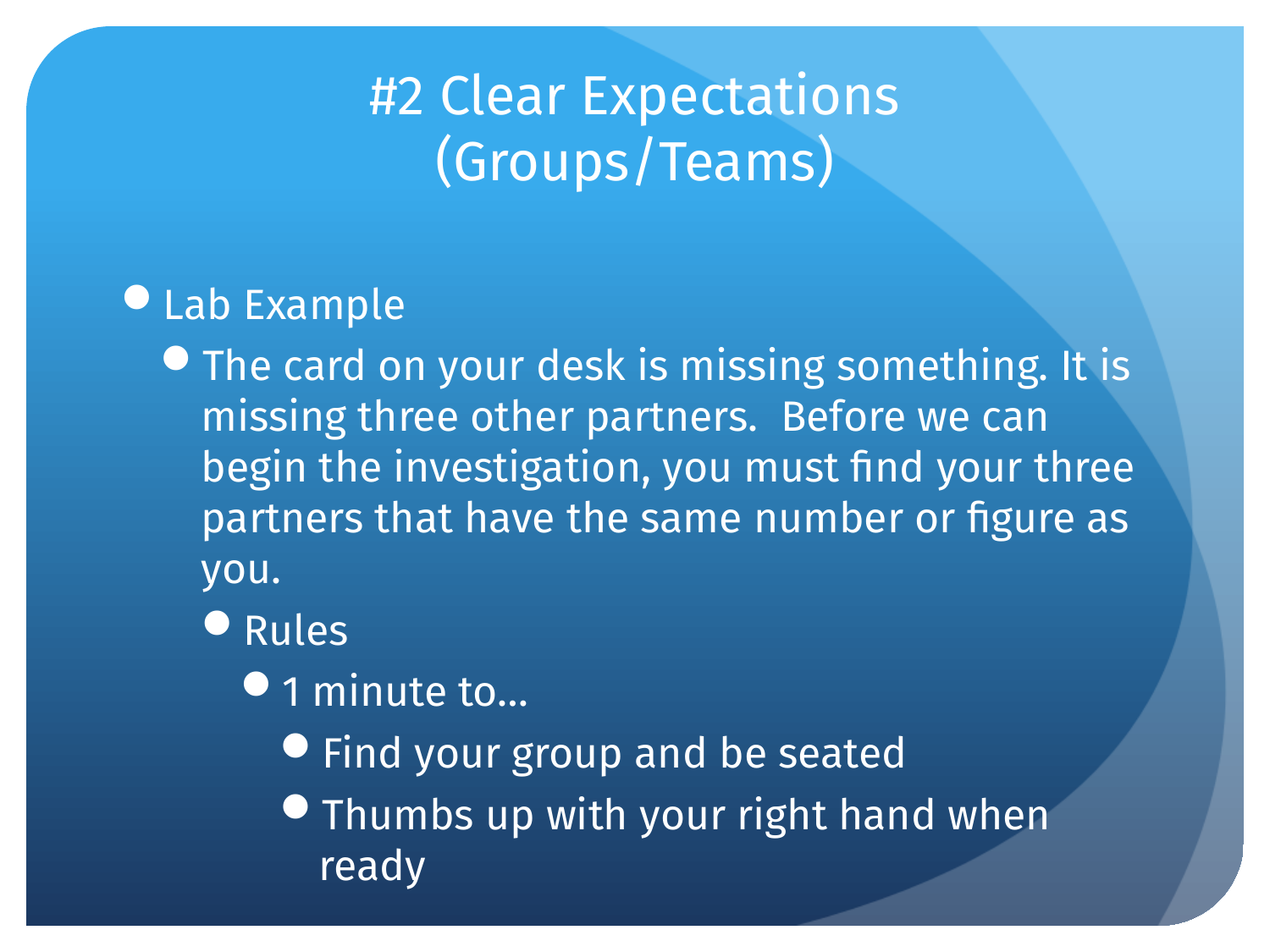

# #2 Clear Expectations (Groups/Teams)
Lab Example
The card on your desk is missing something. It is missing three other partners.  Before we can begin the investigation, you must find your three partners that have the same number or figure as you.
Rules
1 minute to…
Find your group and be seated
Thumbs up with your right hand when ready